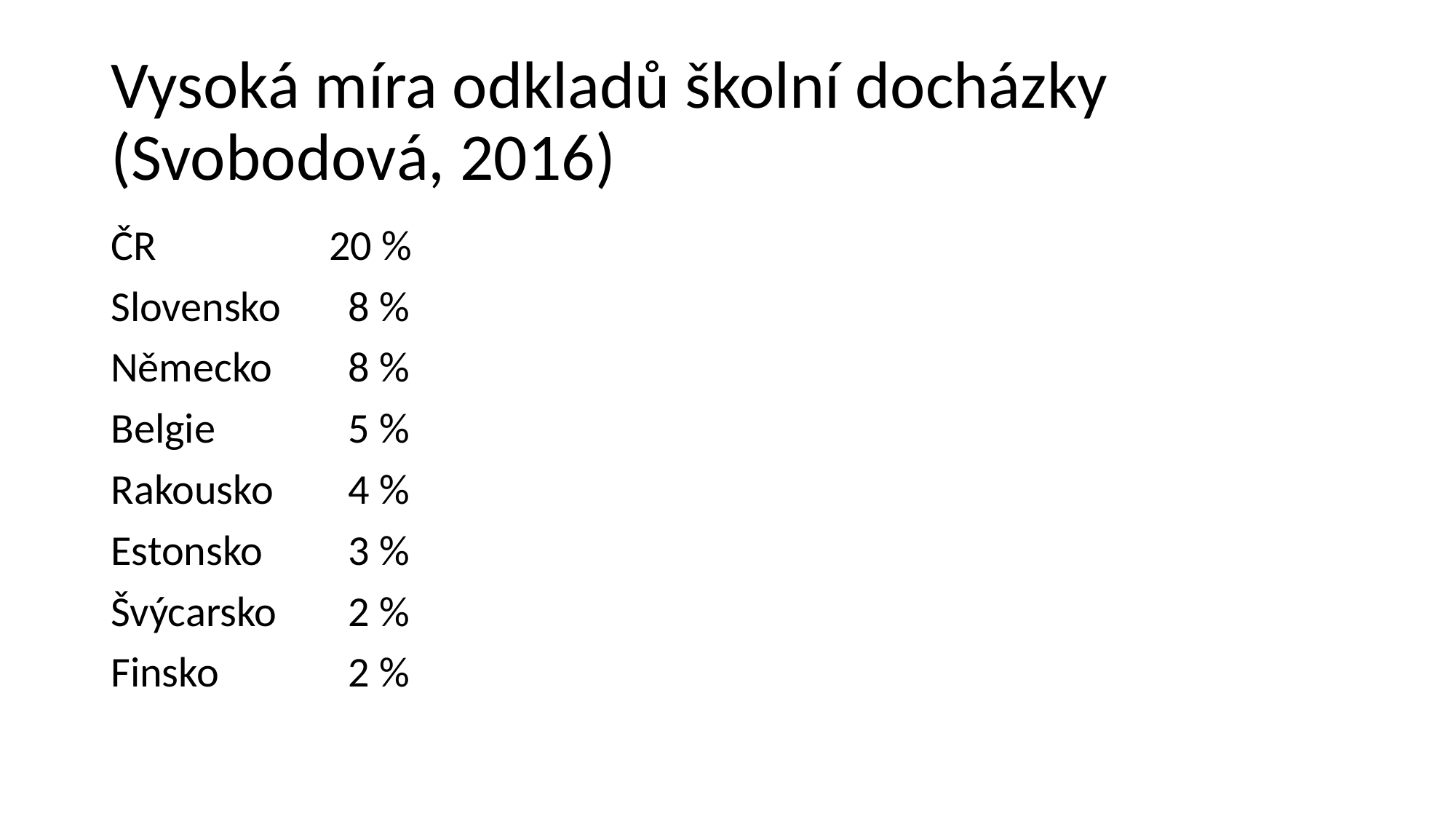

# Vysoká míra odkladů školní docházky (Svobodová, 2016)
ČR		20 %
Slovensko	  8 %
Německo	  8 %
Belgie		  5 %
Rakousko	  4 %
Estonsko 	  3 %
Švýcarsko	  2 %
Finsko		  2 %